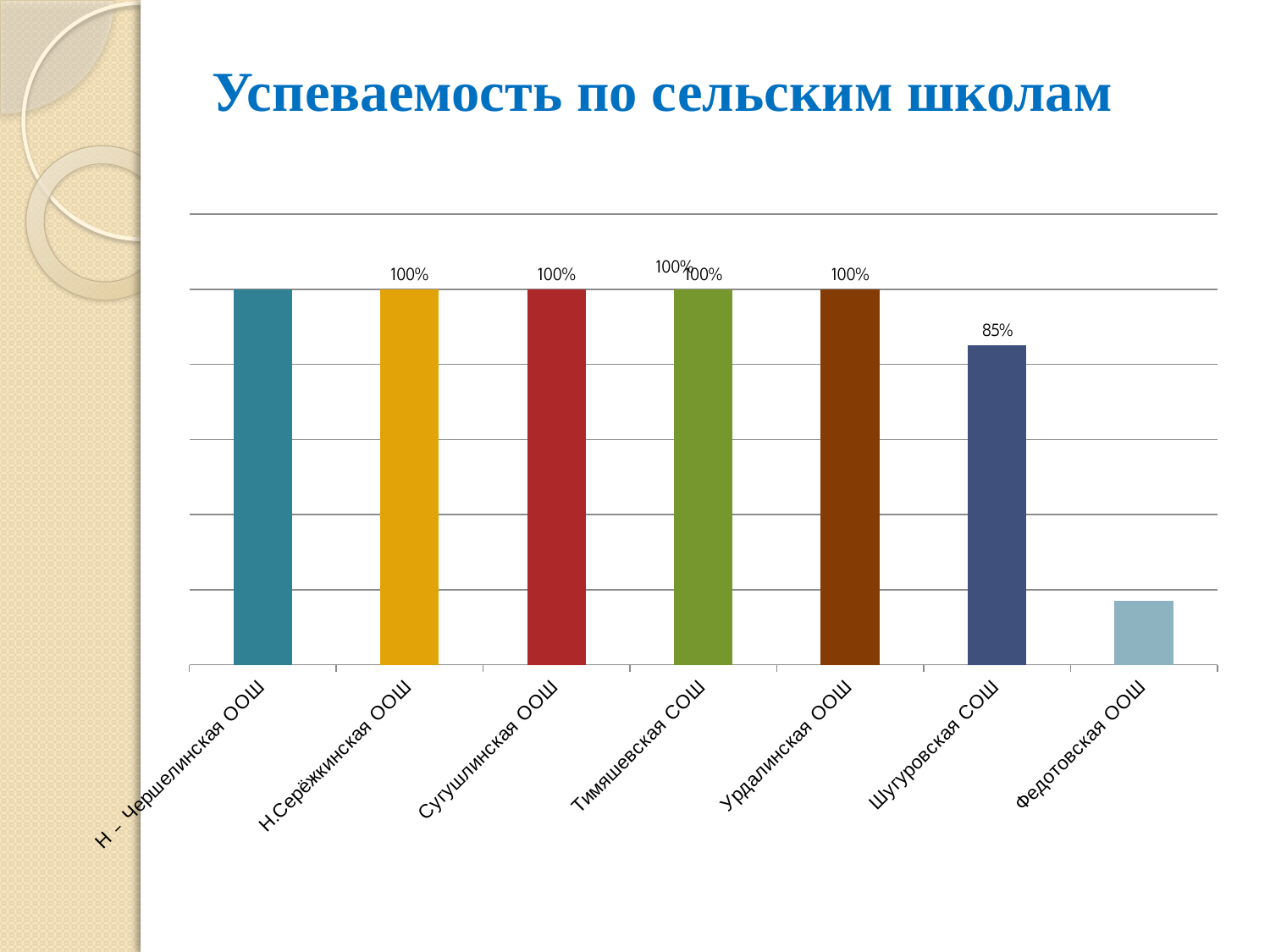

# Успеваемость по сельским школам

### Chart

| Category | Ряд 1 |
|---|---|
| Н – Чершелинская ООШ | 1.0 |
| Н.Серёжкинская ООШ | 1.0 |
| Сугушлинская ООШ | 1.0 |
| Тимяшевская СОШ | 1.0 |
| Урдалинская ООШ | 1.0 |
| Шугуровская СОШ | 0.8500000000000001 |
| Федотовская ООШ | 0.17 |